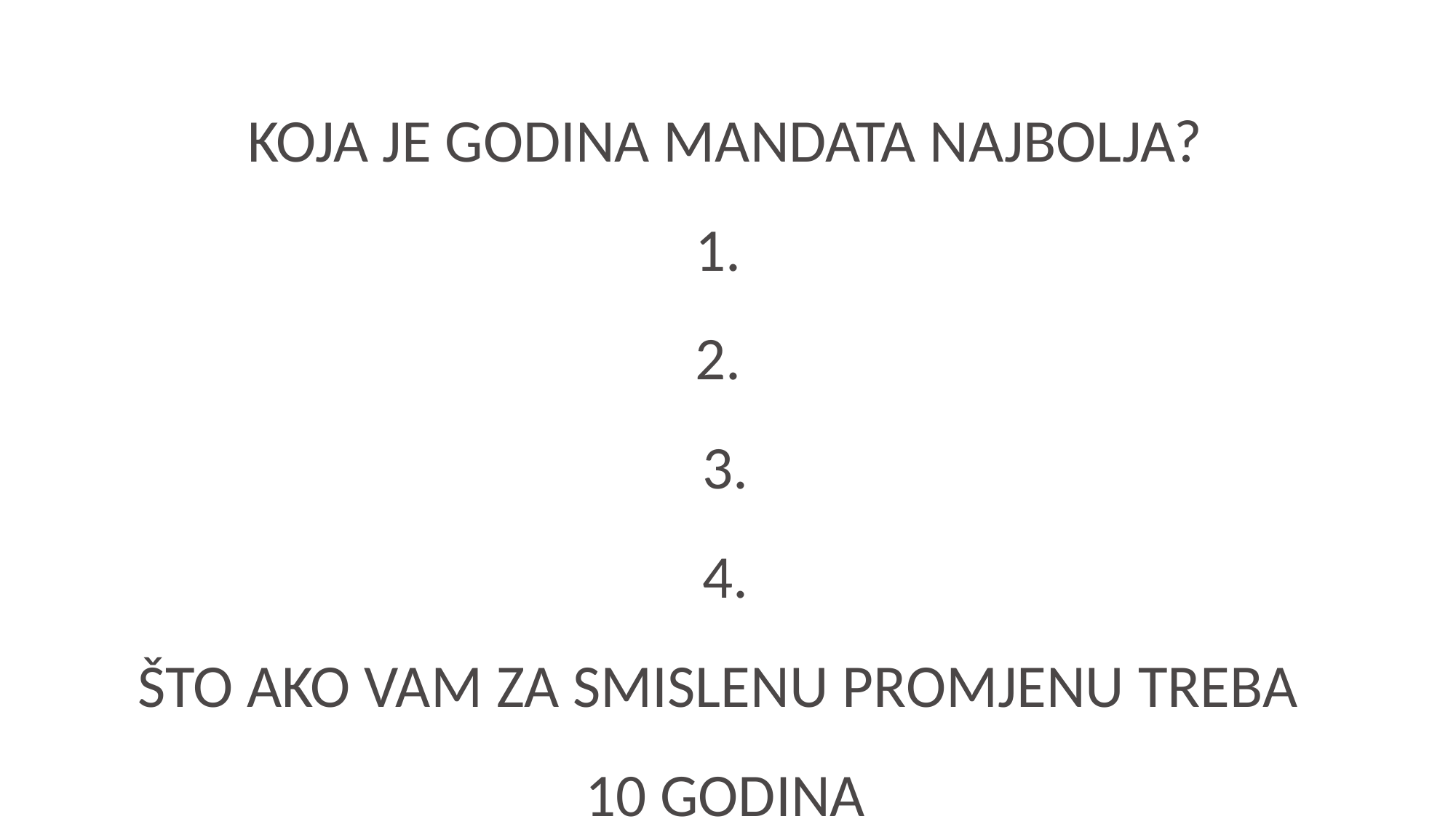

KOJA JE GODINA MANDATA NAJBOLJA?
1.
2.
3.
4.
ŠTO AKO VAM ZA SMISLENU PROMJENU TREBA
10 GODINA